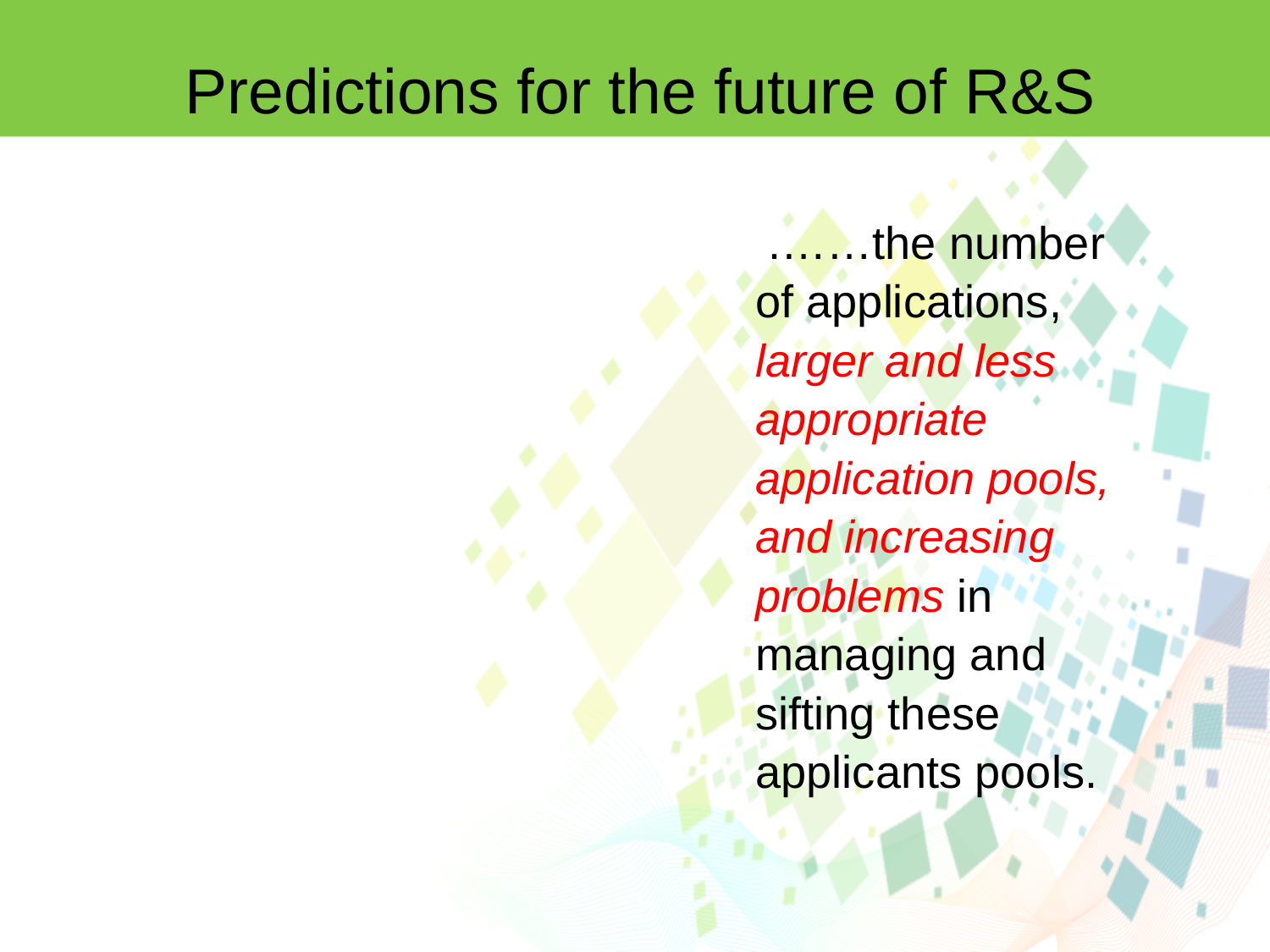

Predictions for the future of R&S
 .……the number of applications, larger and less appropriate application pools, and increasing problems in managing and sifting these applicants pools.